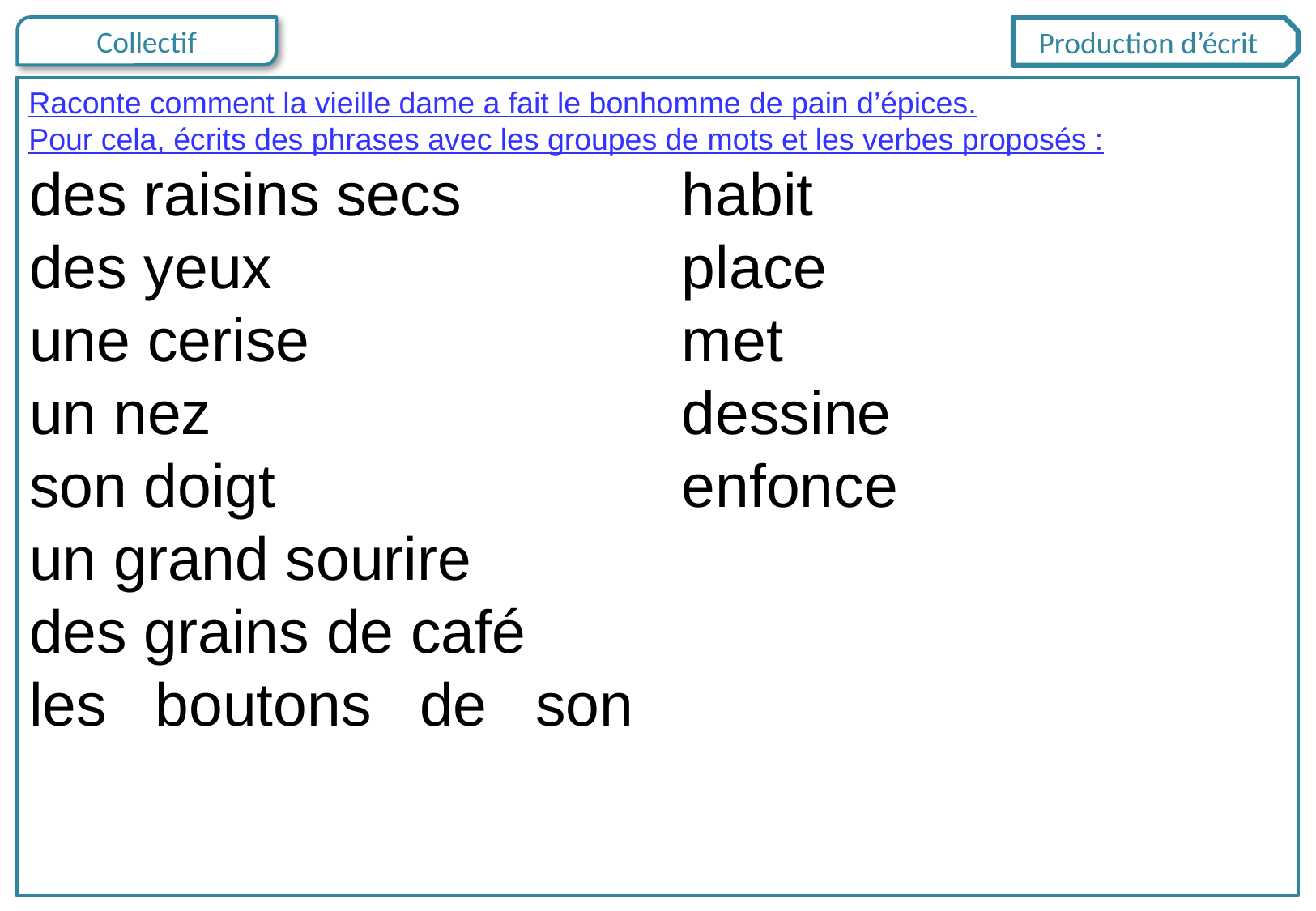

Production d’écrit
Raconte comment la vieille dame a fait le bonhomme de pain d’épices.
Pour cela, écrits des phrases avec les groupes de mots et les verbes proposés :
des raisins secs
des yeux
une cerise
un nez
son doigt
un grand sourire
des grains de café
les boutons de son habit
place
met
dessine
enfonce